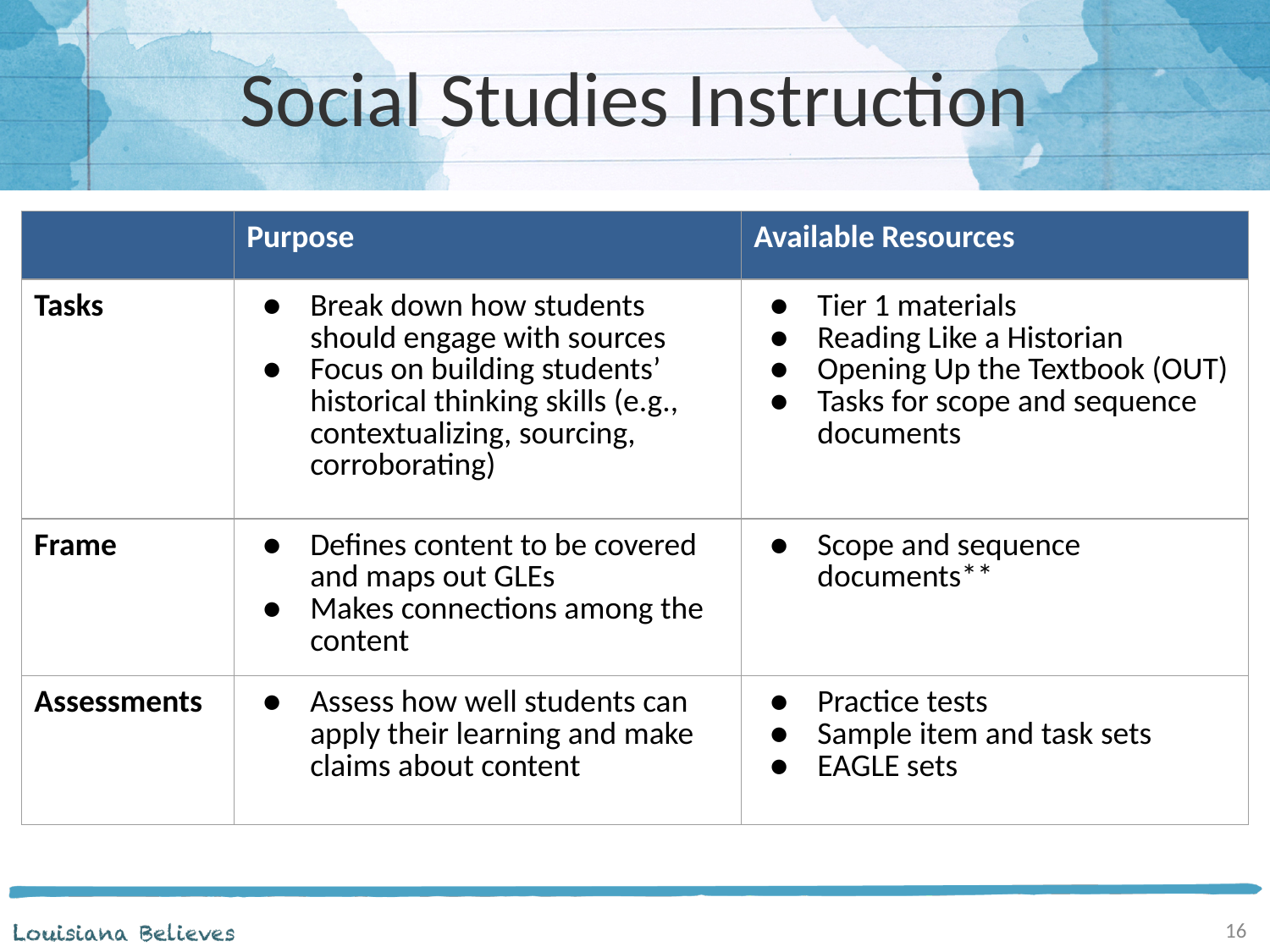

# Social Studies Instruction
|  | Purpose | Available Resources |
| --- | --- | --- |
| Tasks | Break down how students should engage with sources Focus on building students’ historical thinking skills (e.g., contextualizing, sourcing, corroborating) | Tier 1 materials Reading Like a Historian Opening Up the Textbook (OUT) Tasks for scope and sequence documents |
| Frame | Defines content to be covered and maps out GLEs Makes connections among the content | Scope and sequence documents\*\* |
| Assessments | Assess how well students can apply their learning and make claims about content | Practice tests Sample item and task sets EAGLE sets |
16